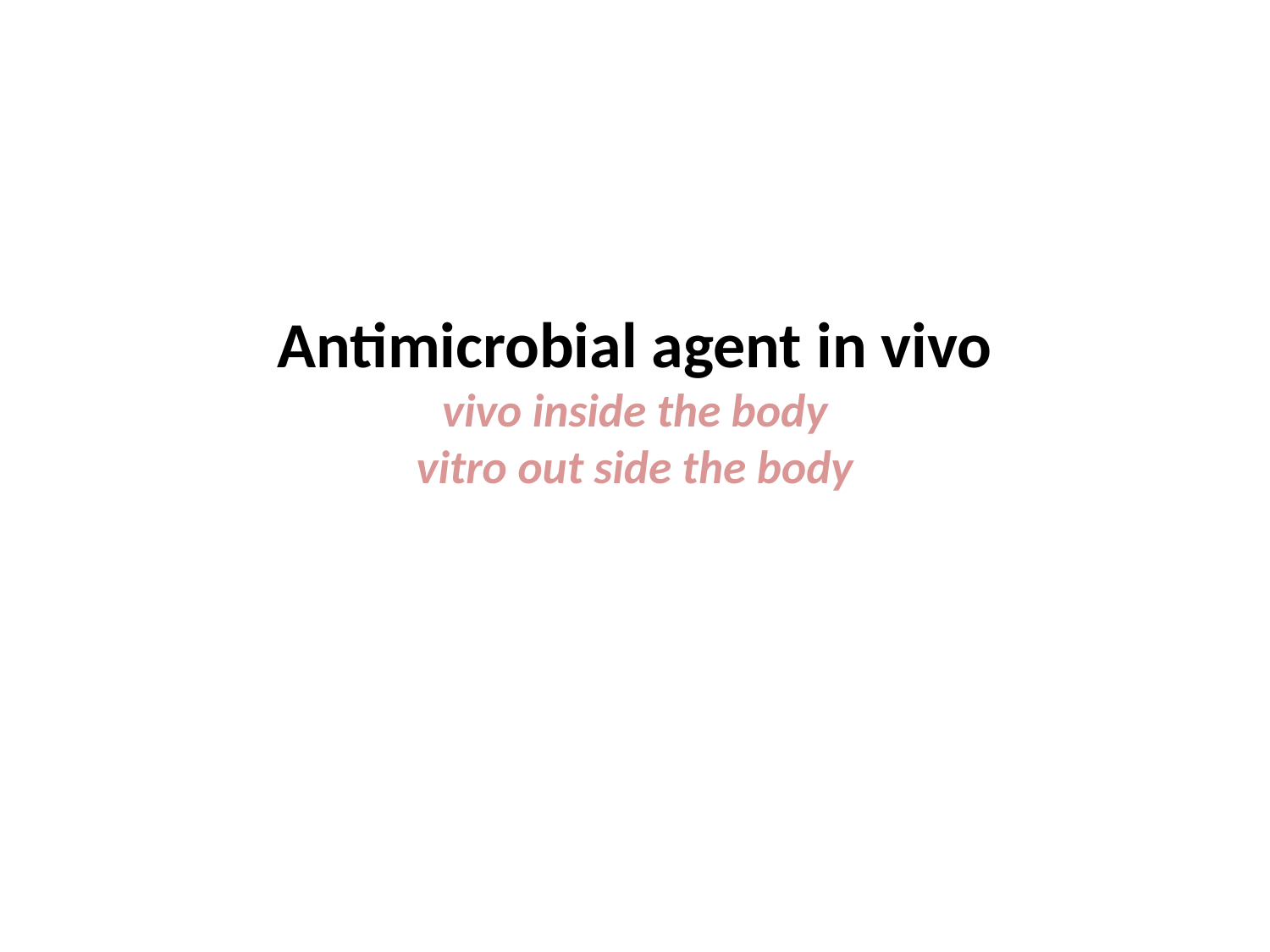

# Antimicrobial agent in vivo vivo inside the body vitro out side the body